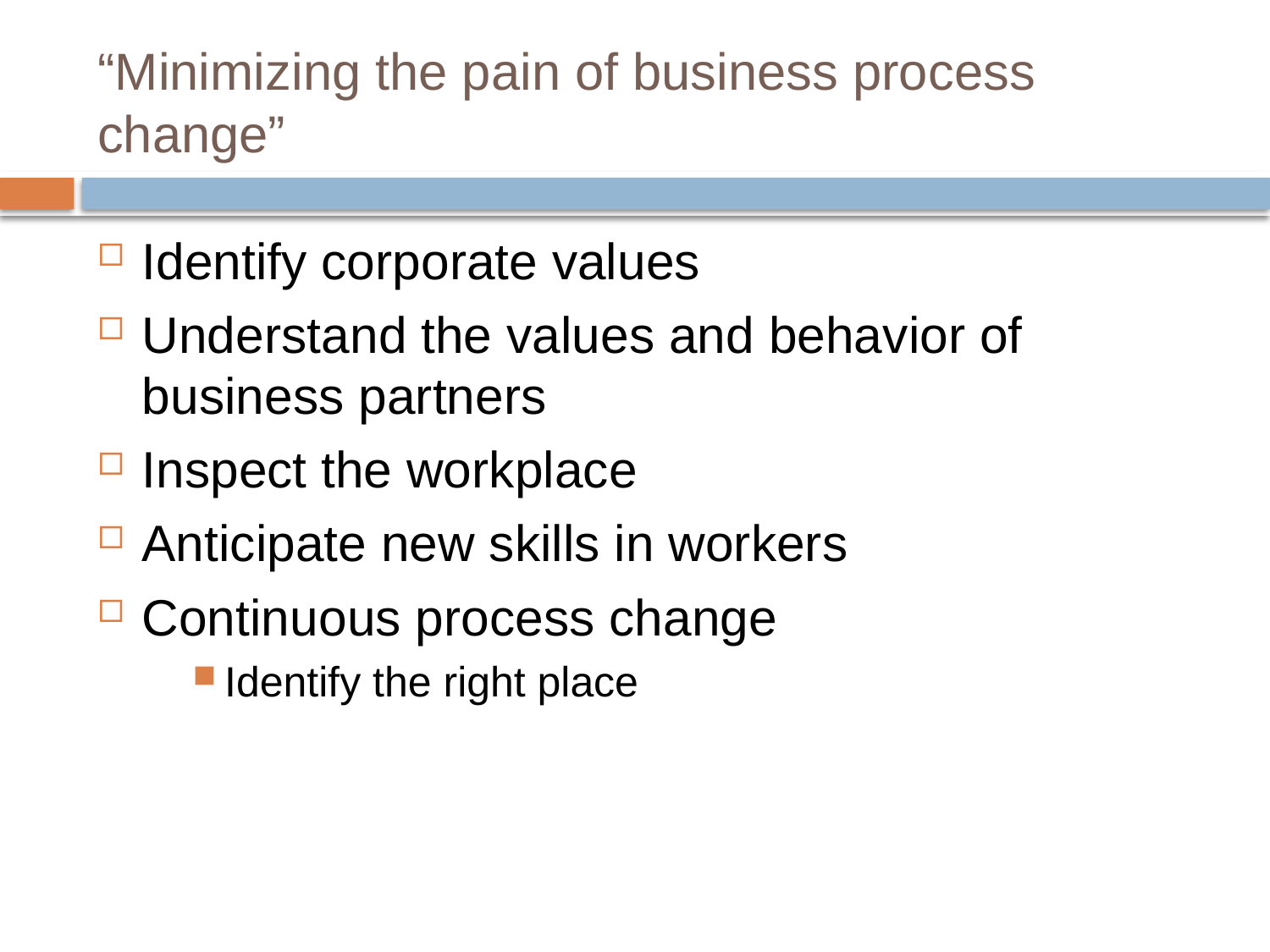

# “Minimizing the pain of business process change”
Identify corporate values
Understand the values and behavior of business partners
Inspect the workplace
Anticipate new skills in workers
Continuous process change
Identify the right place